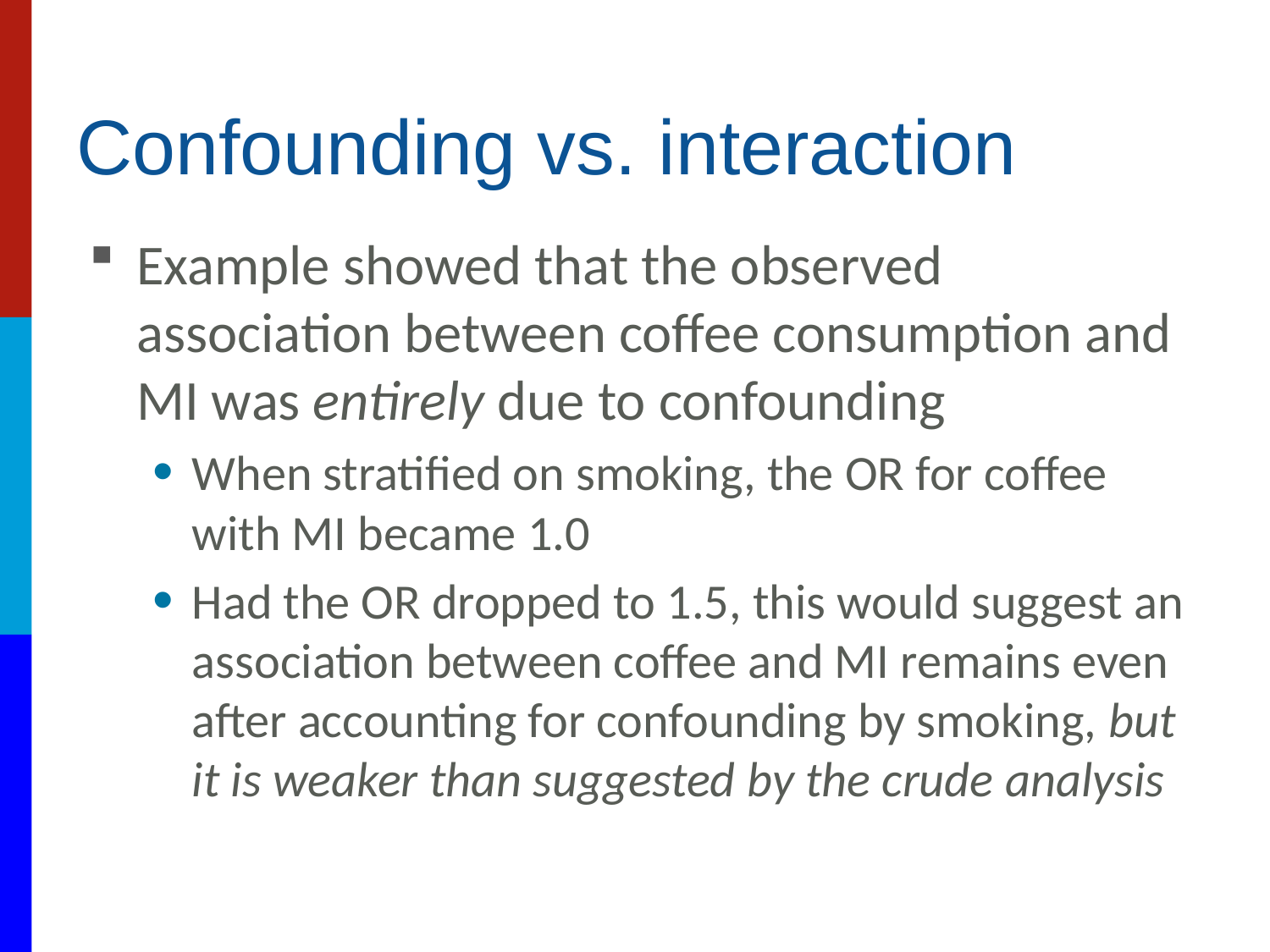

# Confounding vs. interaction
Example showed that the observed association between coffee consumption and MI was entirely due to confounding
When stratified on smoking, the OR for coffee with MI became 1.0
Had the OR dropped to 1.5, this would suggest an association between coffee and MI remains even after accounting for confounding by smoking, but it is weaker than suggested by the crude analysis